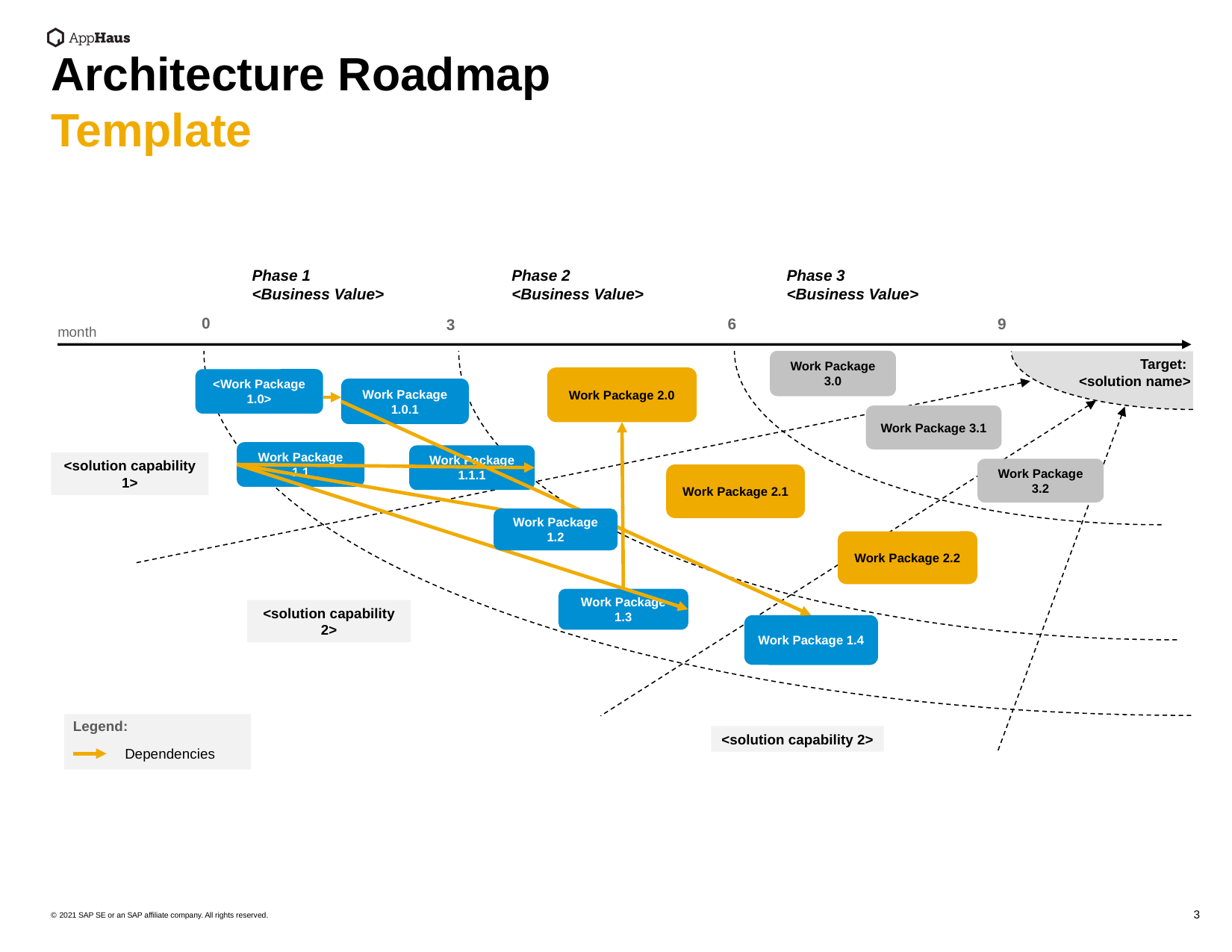

Architecture Roadmap
Template
Phase 1
<Business Value>
Phase 2
<Business Value>
Phase 3
<Business Value>

0
9
6
3
month

Work Package 3.0

Target:
<solution name>
Work Package 2.0
<Work Package 1.0>
Work Package 1.0.1

Work Package 3.1

Work Package
1.1
Work Package
1.1.1
<solution capability 1>
Work Package 3.2
Work Package 2.1
Work Package 1.2
Work Package 2.2
Work Package 1.3
<solution capability 2>
Work Package 1.4

Legend:

<solution capability 2>
Dependencies